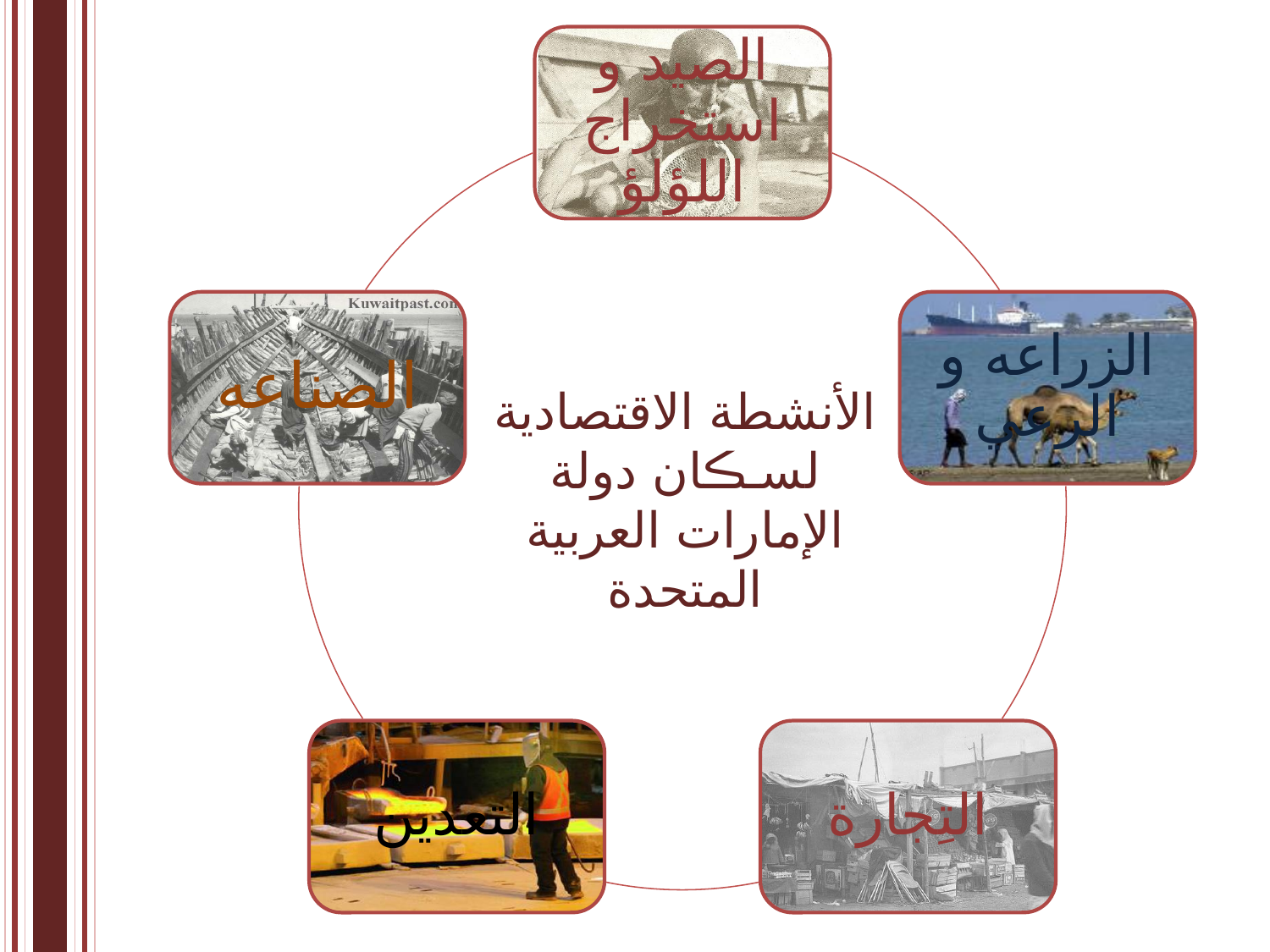

الصيد و استخراج اللؤلؤ
الزراعه و الرعي
التِجارة
التعدين
الصناعه
الأنشطة الاقتصادية لسـڪان دولة الإمارات العربية المتحدة